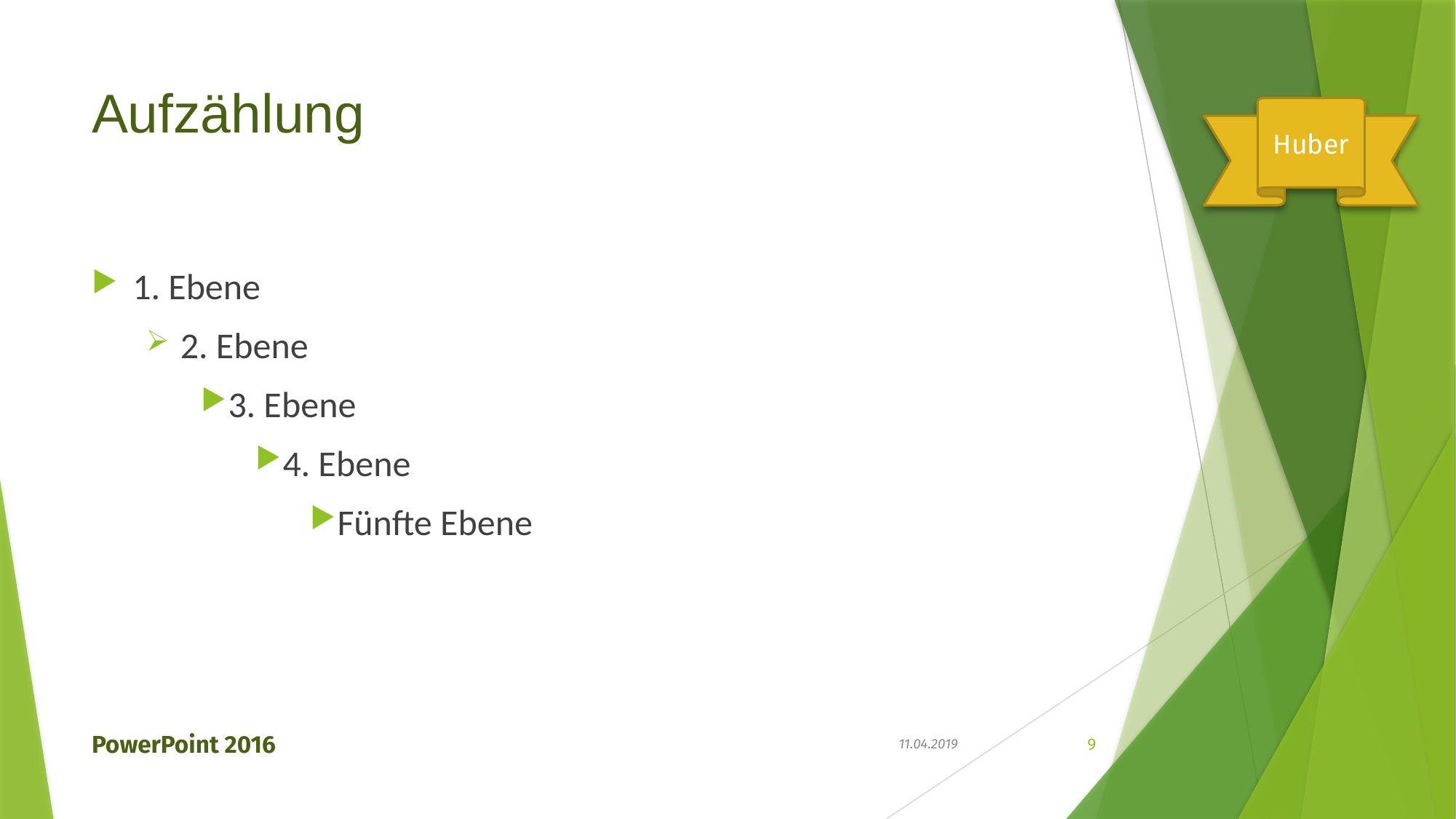

# Aufzählung
1. Ebene
2. Ebene
3. Ebene
4. Ebene
Fünfte Ebene
PowerPoint 2016
11.04.2019
9